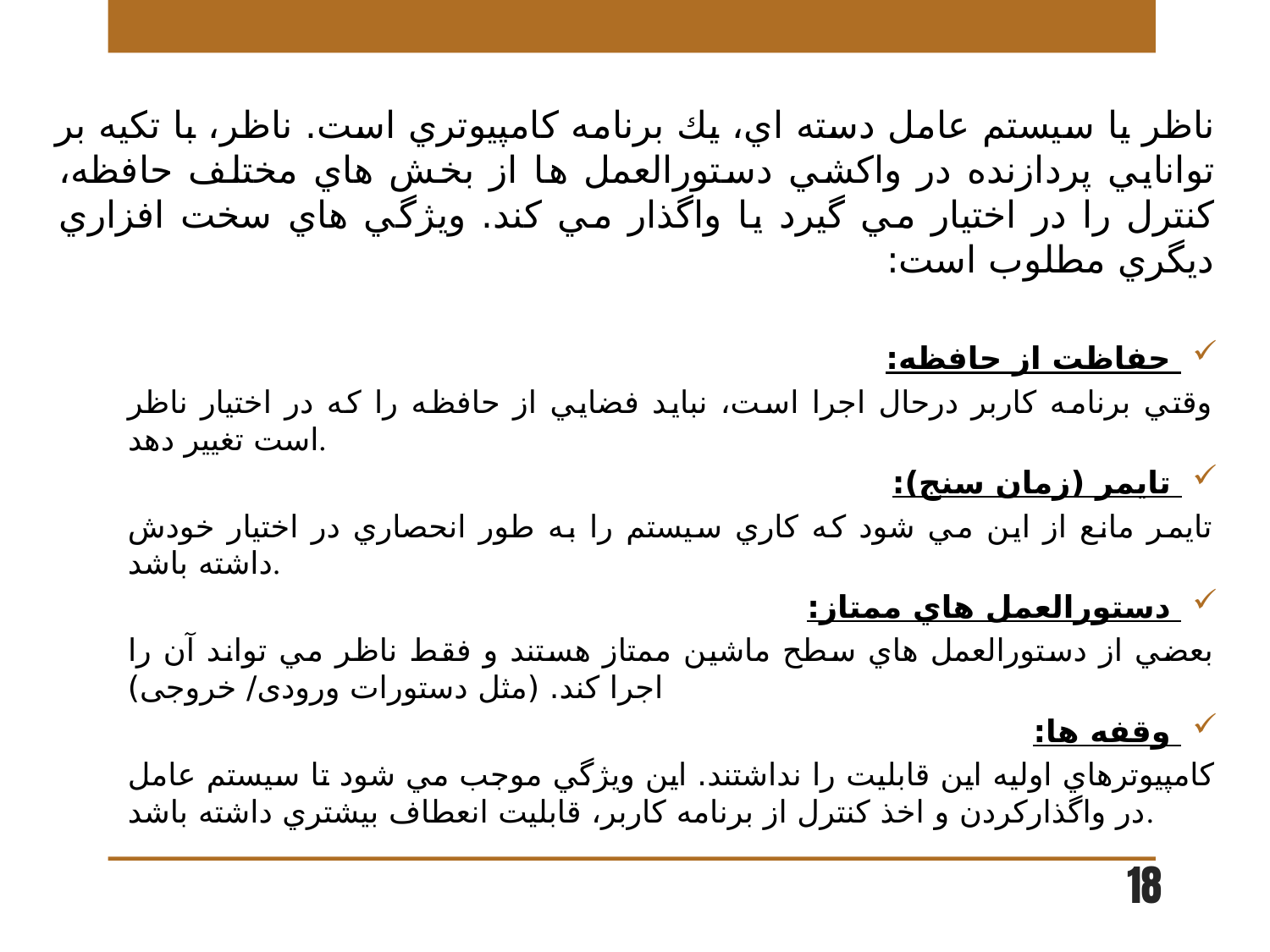

ناظر يا سيستم عامل دسته اي، يك برنامه كامپيوتري است. ناظر، با تكيه بر توانايي پردازنده در واكشي دستورالعمل ها از بخش هاي مختلف حافظه، كنترل را در اختيار مي گيرد يا واگذار مي كند. ويژگي هاي سخت افزاري ديگري مطلوب است:

 حفاظت از حافظه:
وقتي برنامه كاربر درحال اجرا است، نبايد فضايي از حافظه را كه در اختيار ناظر است تغيير دهد.
 تايمر (زمان سنج):
تايمر مانع از اين مي شود كه كاري سيستم را به طور انحصاري در اختيار خودش داشته باشد.
 دستورالعمل هاي ممتاز:
بعضي از دستورالعمل هاي سطح ماشين ممتاز هستند و فقط ناظر مي تواند آن را اجرا كند. (مثل دستورات ورودی/ خروجی)
 وقفه ها:
كامپيوترهاي اوليه اين قابليت را نداشتند. اين ويژگي موجب مي شود تا سيستم عامل در واگذاركردن و اخذ كنترل از برنامه كاربر، قابليت انعطاف بيشتري داشته باشد.
18